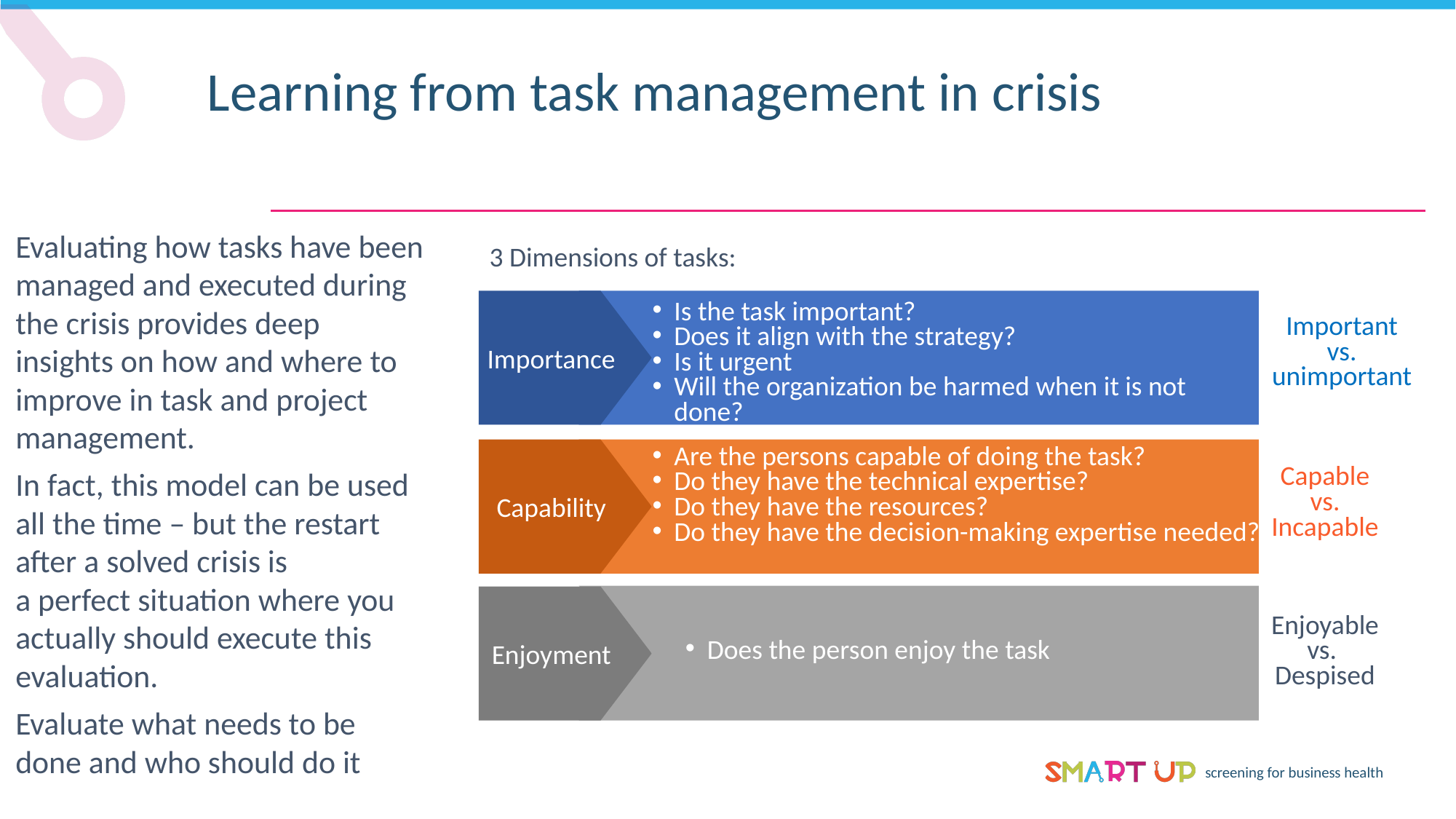

Learning from task management in crisis
Evaluating how tasks have been managed and executed during the crisis provides deep insights on how and where to improve in task and project management.
In fact, this model can be used all the time – but the restart after a solved crisis is
a perfect situation where you actually should execute this evaluation.
Evaluate what needs to be done and who should do it

3 Dimensions of tasks:

Is the task important?
Does it align with the strategy?
Is it urgent
Will the organization be harmed when it is not done?
Important
vs.
unimportant
Importance

Are the persons capable of doing the task?
Do they have the technical expertise?
Do they have the resources?
Do they have the decision-making expertise needed?

Capable
vs.
Incapable
Capability

Enjoyable
vs.
Despised
Enjoyment
Does the person enjoy the task